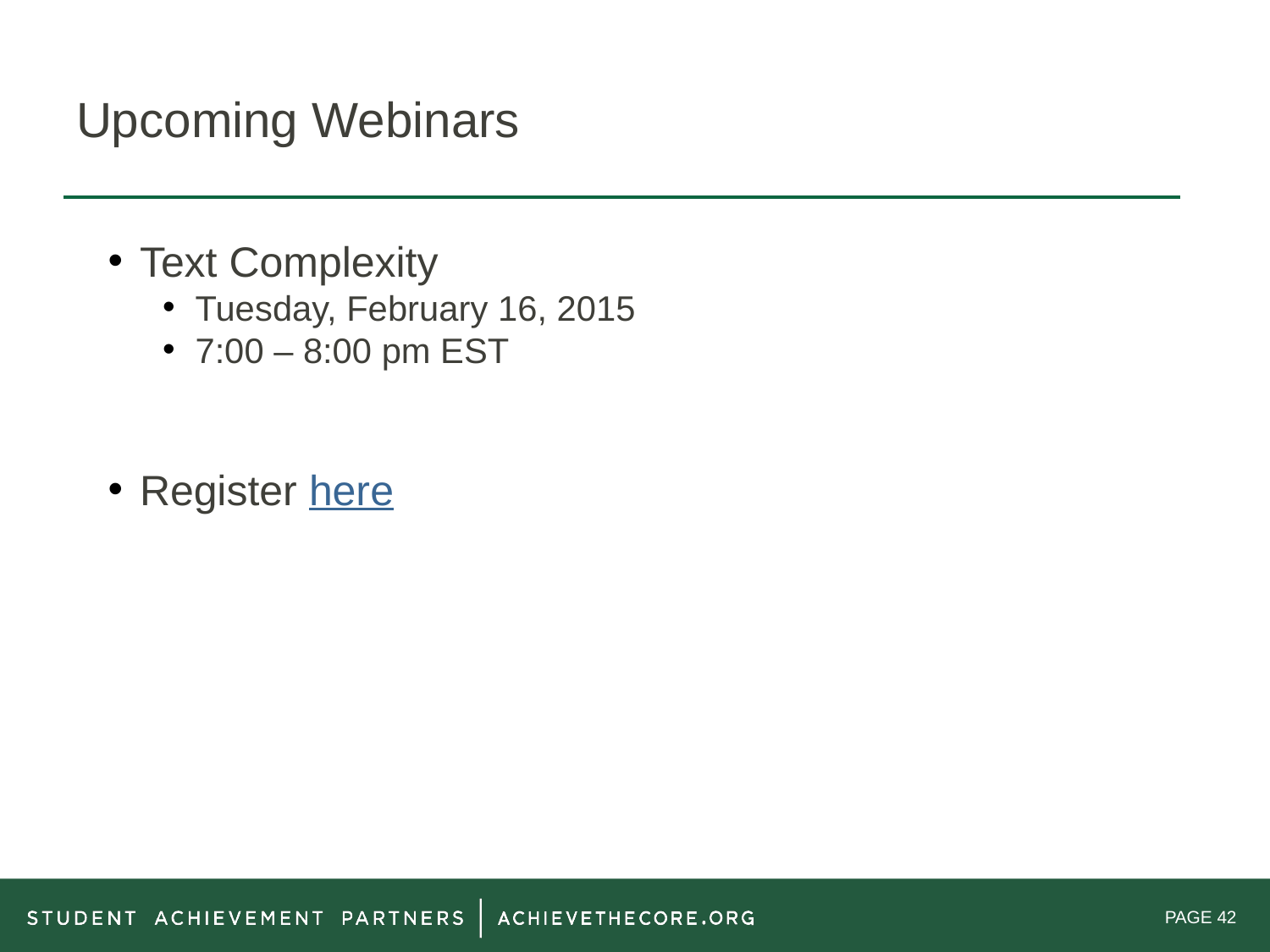

# Upcoming Webinars
Text Complexity
Tuesday, February 16, 2015
7:00 – 8:00 pm EST

Register here